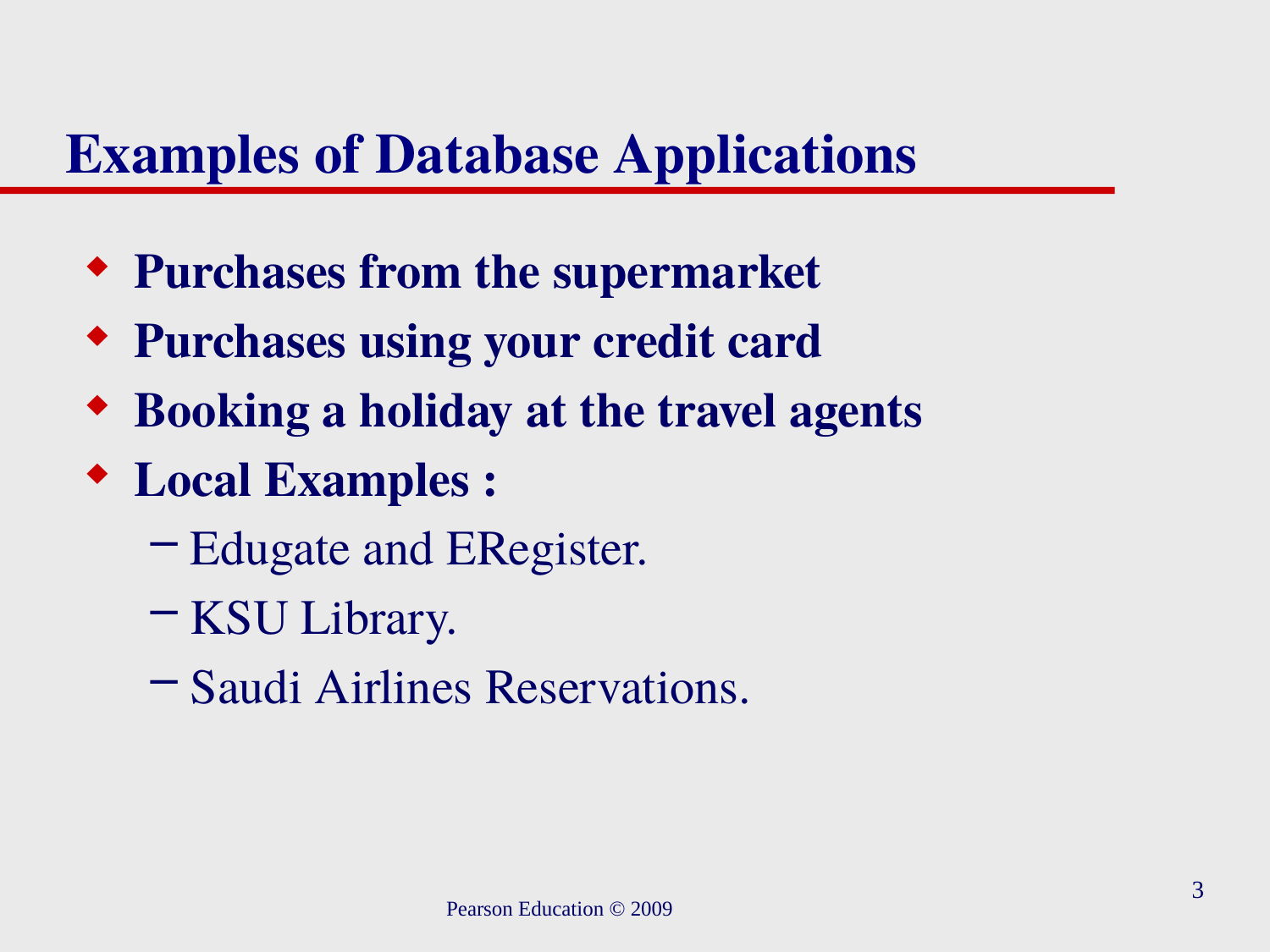

# Examples of Database Applications
Purchases from the supermarket
Purchases using your credit card
Booking a holiday at the travel agents
Local Examples :
Edugate and ERegister.
KSU Library.
Saudi Airlines Reservations.

3
Pearson Education © 2009